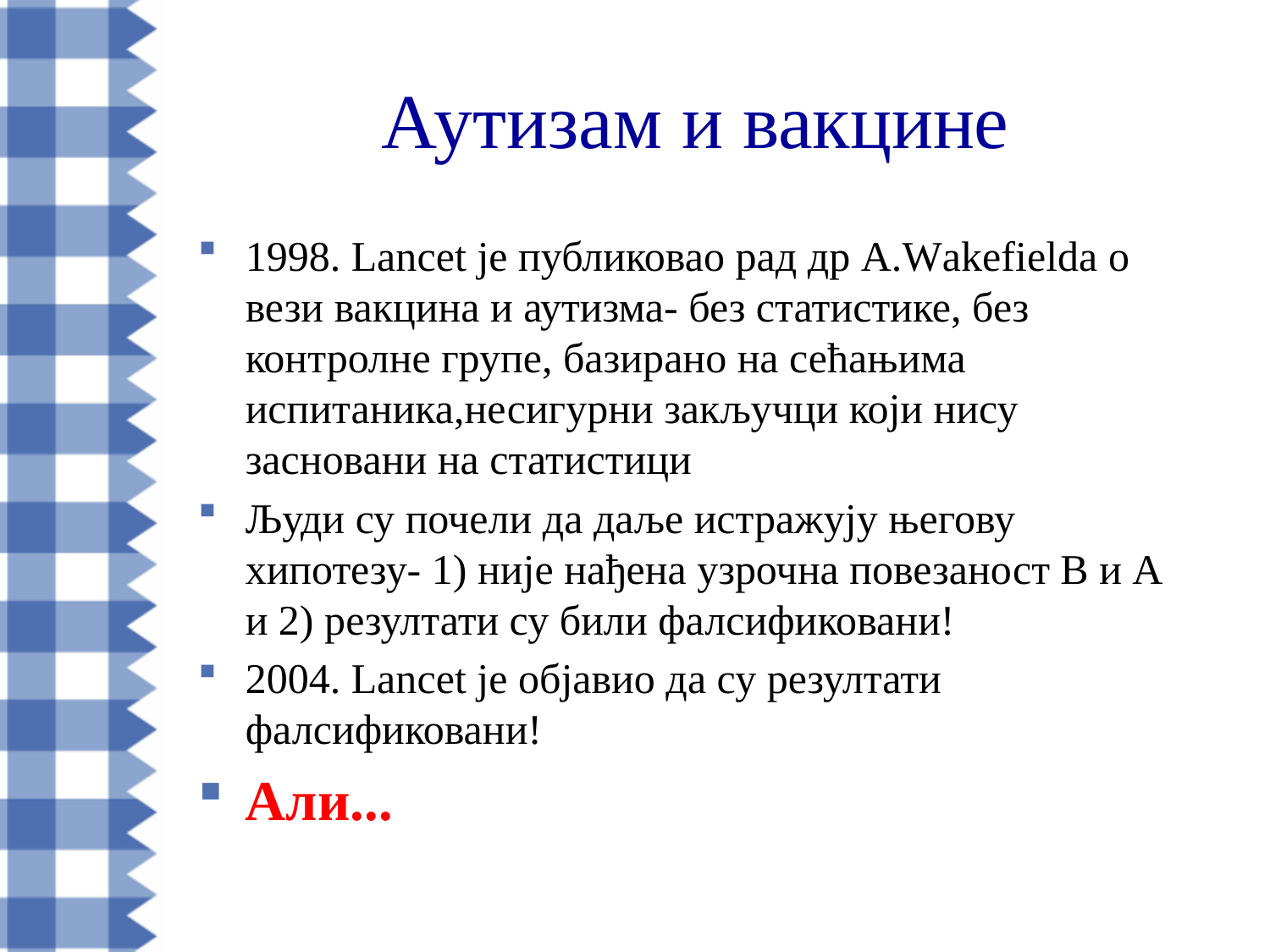

# Аутизам и вакцине
1998. Lancet је публиковао рад др А.Wakefielda о вези вакцина и аутизма- без статистике, без контролне групе, базирано на сећањима испитаника,несигурни закључци који нису засновани на статистици
Људи су почели да даље истражују његову хипотезу- 1) није нађена узрочна повезаност В и А и 2) резултати су били фалсификовани!
2004. Lancet је објавио да су резултати фалсификовани!
Aли...